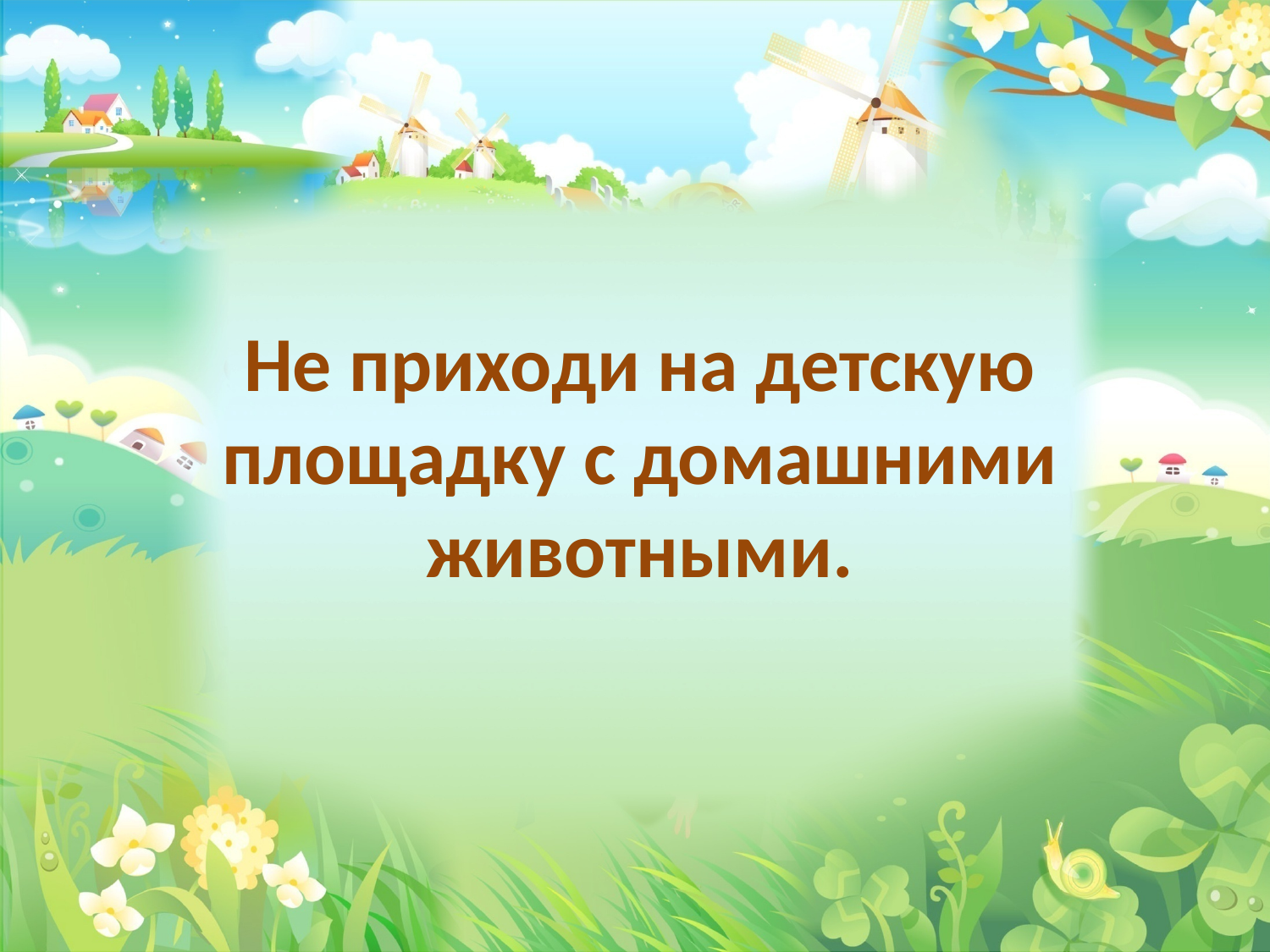

Не приходи на детскую площадку с домашними животными.